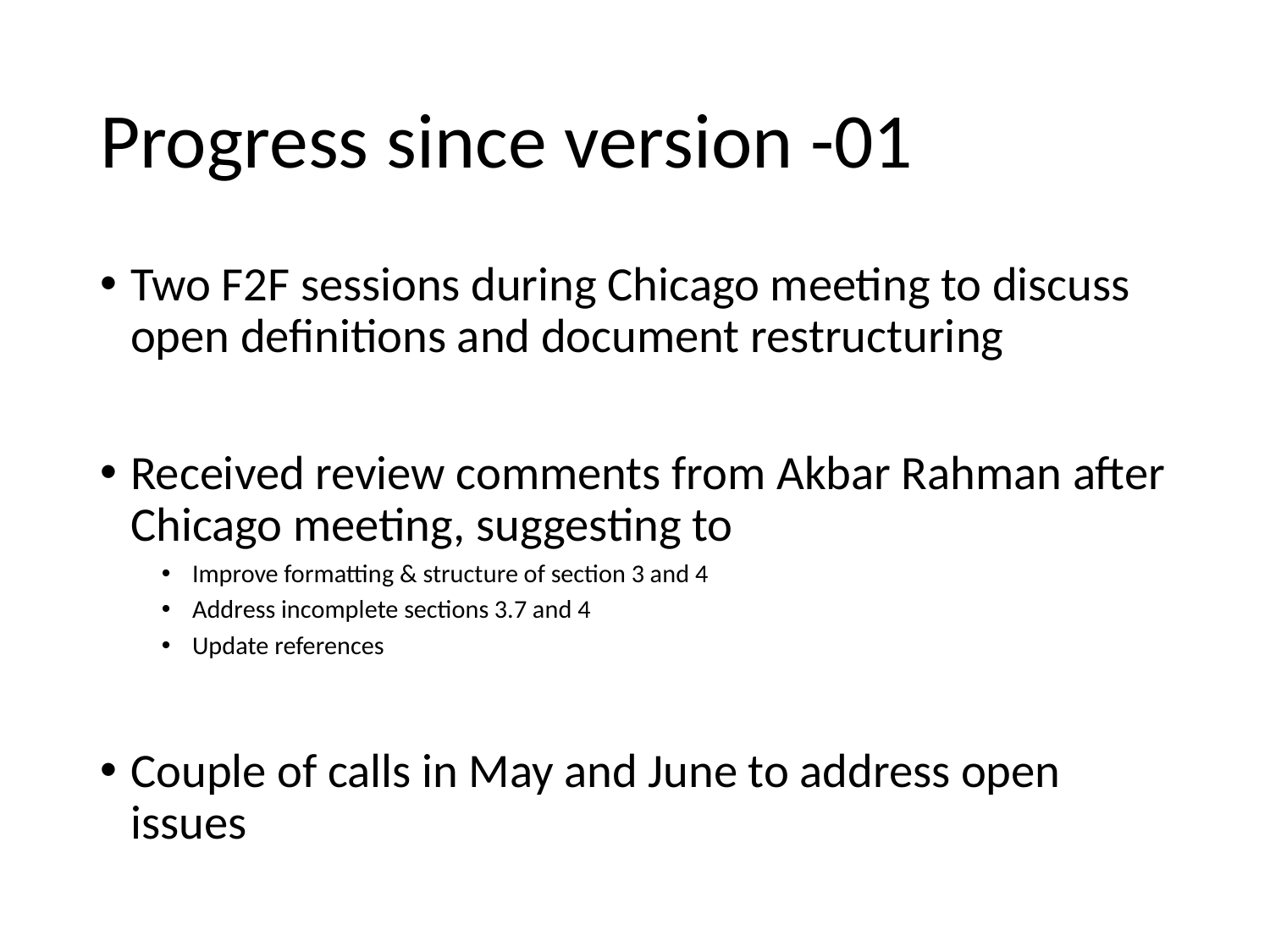

# Progress since version -01
Two F2F sessions during Chicago meeting to discuss open definitions and document restructuring

Received review comments from Akbar Rahman after Chicago meeting, suggesting to
Improve formatting & structure of section 3 and 4
Address incomplete sections 3.7 and 4
Update references

Couple of calls in May and June to address open issues